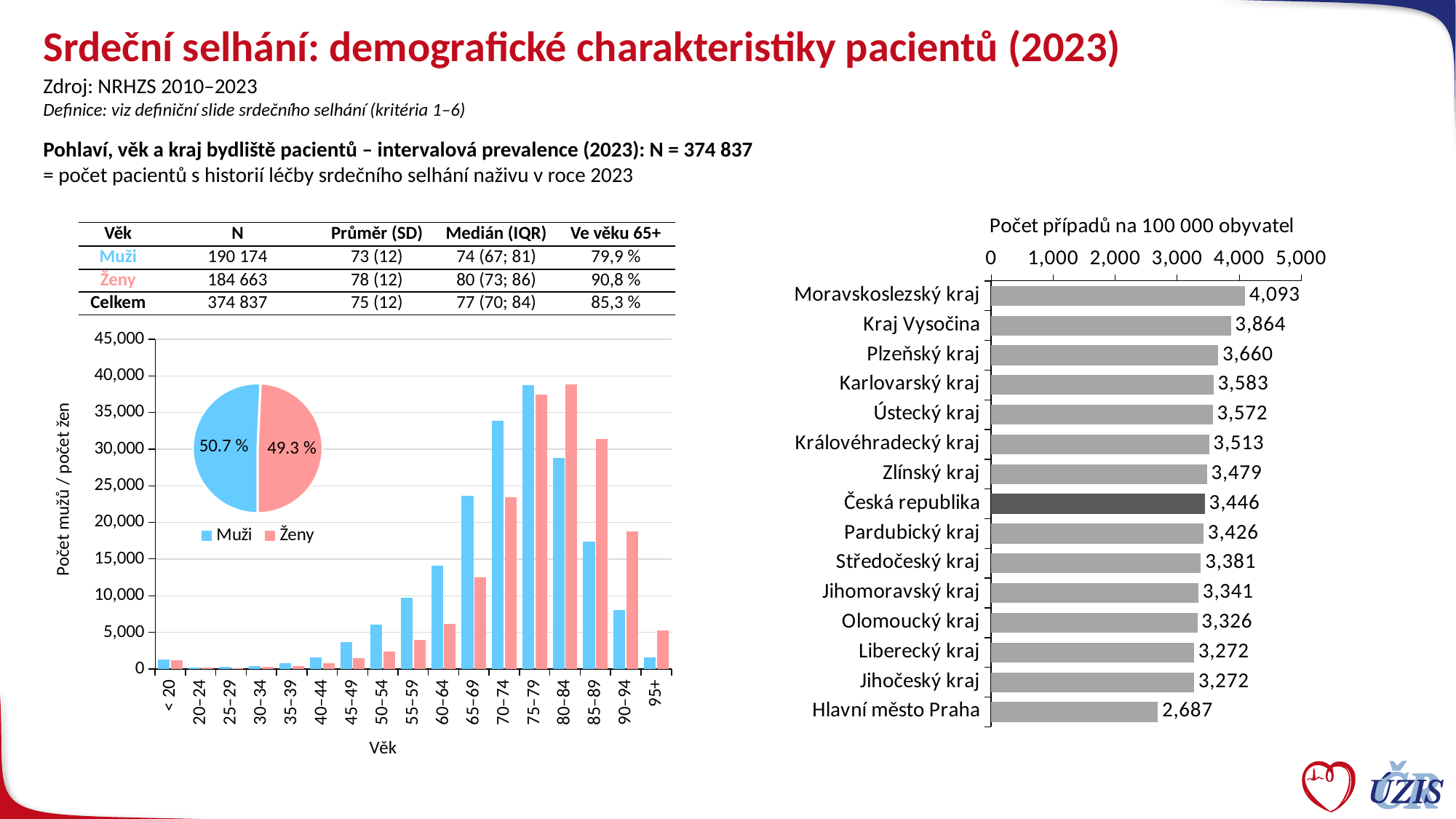

# Srdeční selhání: demografické charakteristiky pacientů (2023)
Zdroj: NRHZS 2010–2023
Definice: viz definiční slide srdečního selhání (kritéria 1–6)
Pohlaví, věk a kraj bydliště pacientů – intervalová prevalence (2023): N = 374 837
= počet pacientů s historií léčby srdečního selhání naživu v roce 2023

### Chart

| Category | Řada 1 | Řada 2 | Řada 3 |
|---|---|---|---|
| Moravskoslezský kraj | 4093.037559352111 | None | None |
| Kraj Vysočina | 3864.07462781832 | None | None |
| Plzeňský kraj | 3659.931688705036 | None | None |
| Karlovarský kraj | 3582.81010564001 | None | None |
| Ústecký kraj | 3572.4480053544885 | None | None |
| Královéhradecký kraj | 3513.0867196159766 | None | None |
| Zlínský kraj | 3479.3774506597633 | None | None |
| Česká republika | 3445.8131343857654 | None | 3445.8131343857654 |
| Pardubický kraj | 3426.008697980907 | None | None |
| Středočeský kraj | 3380.771508688419 | None | None |
| Jihomoravský kraj | 3341.443712984129 | None | None |
| Olomoucký kraj | 3325.7478784430855 | None | None |
| Liberecký kraj | 3271.839271839272 | None | None |
| Jihočeský kraj | 3271.628154440296 | None | None |
| Hlavní město Praha | 2687.1197248994786 | None | None |
| Věk | N | Průměr (SD) | Medián (IQR) | Ve věku 65+ |
| --- | --- | --- | --- | --- |
| Muži | 190 174 | 73 (12) | 74 (67; 81) | 79,9 % |
| Ženy | 184 663 | 78 (12) | 80 (73; 86) | 90,8 % |
| Celkem | 374 837 | 75 (12) | 77 (70; 84) | 85,3 % |

### Chart

| Category | Muži | Ženy |
|---|---|---|
| < 20 | 1271.0 | 1161.0 |
| 20–24 | 243.0 | 184.0 |
| 25–29 | 287.0 | 144.0 |
| 30–34 | 405.0 | 272.0 |
| 35–39 | 770.0 | 350.0 |
| 40–44 | 1628.0 | 749.0 |
| 45–49 | 3719.0 | 1517.0 |
| 50–54 | 6018.0 | 2431.0 |
| 55–59 | 9736.0 | 3998.0 |
| 60–64 | 14063.0 | 6205.0 |
| 65–69 | 23671.0 | 12485.0 |
| 70–74 | 33870.0 | 23478.0 |
| 75–79 | 38694.0 | 37443.0 |
| 80–84 | 28770.0 | 38851.0 |
| 85–89 | 17343.0 | 31370.0 |
| 90–94 | 8084.0 | 18731.0 |
| 95+ | 1602.0 | 5294.0 |

### Chart

| Category | Podíl |
|---|---|
| Muži | 0.5073511953195655 |
| Ženy | 0.4926488046804344 |
Počet mužů / počet žen